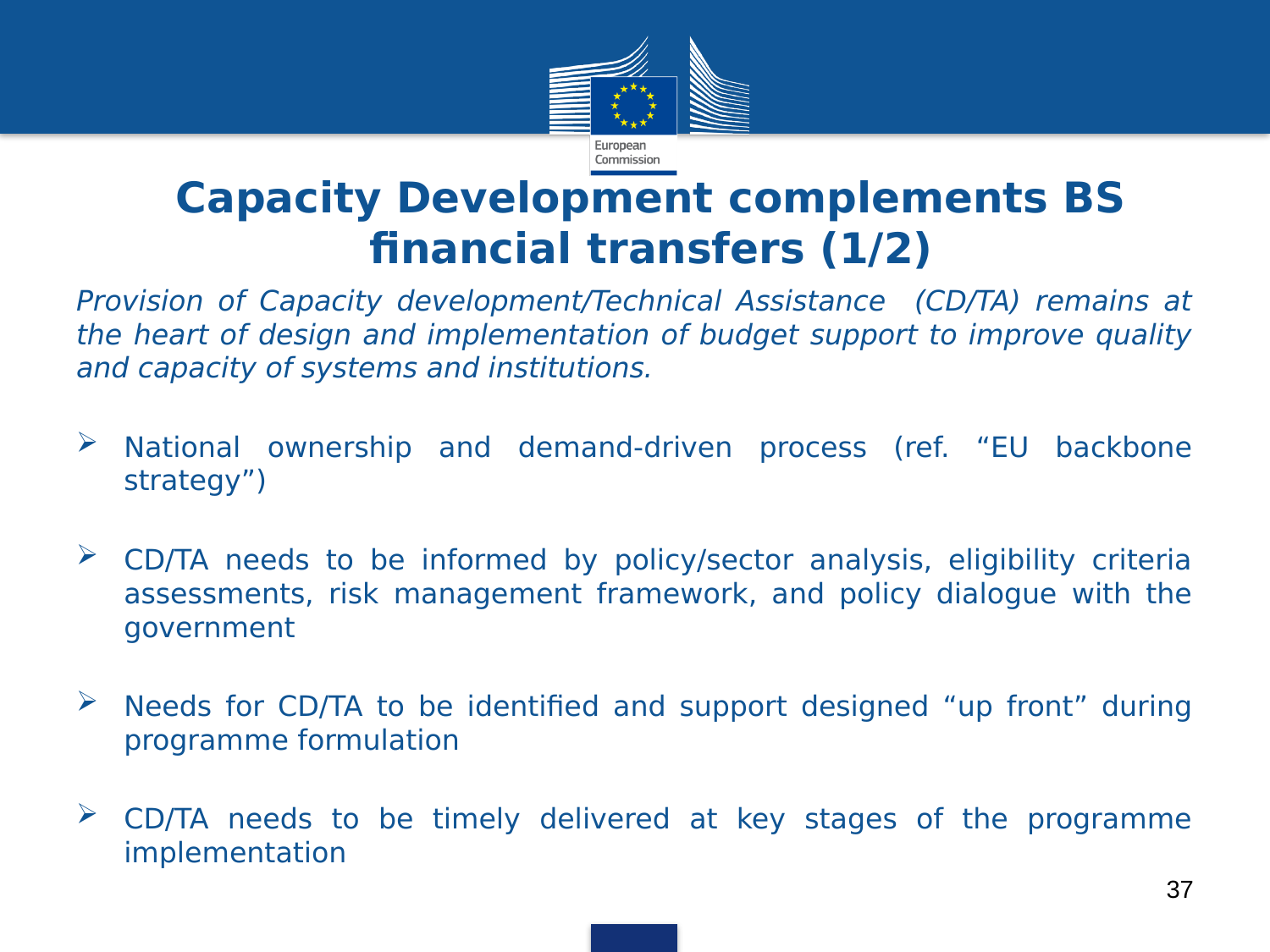

# Capacity Development complements BS financial transfers (1/2)
Provision of Capacity development/Technical Assistance  (CD/TA) remains at the heart of design and implementation of budget support to improve quality and capacity of systems and institutions.

National ownership and demand-driven process (ref. “EU backbone strategy”)

CD/TA needs to be informed by policy/sector analysis, eligibility criteria assessments, risk management framework, and policy dialogue with the government

Needs for CD/TA to be identified and support designed “up front” during programme formulation

CD/TA needs to be timely delivered at key stages of the programme implementation

37